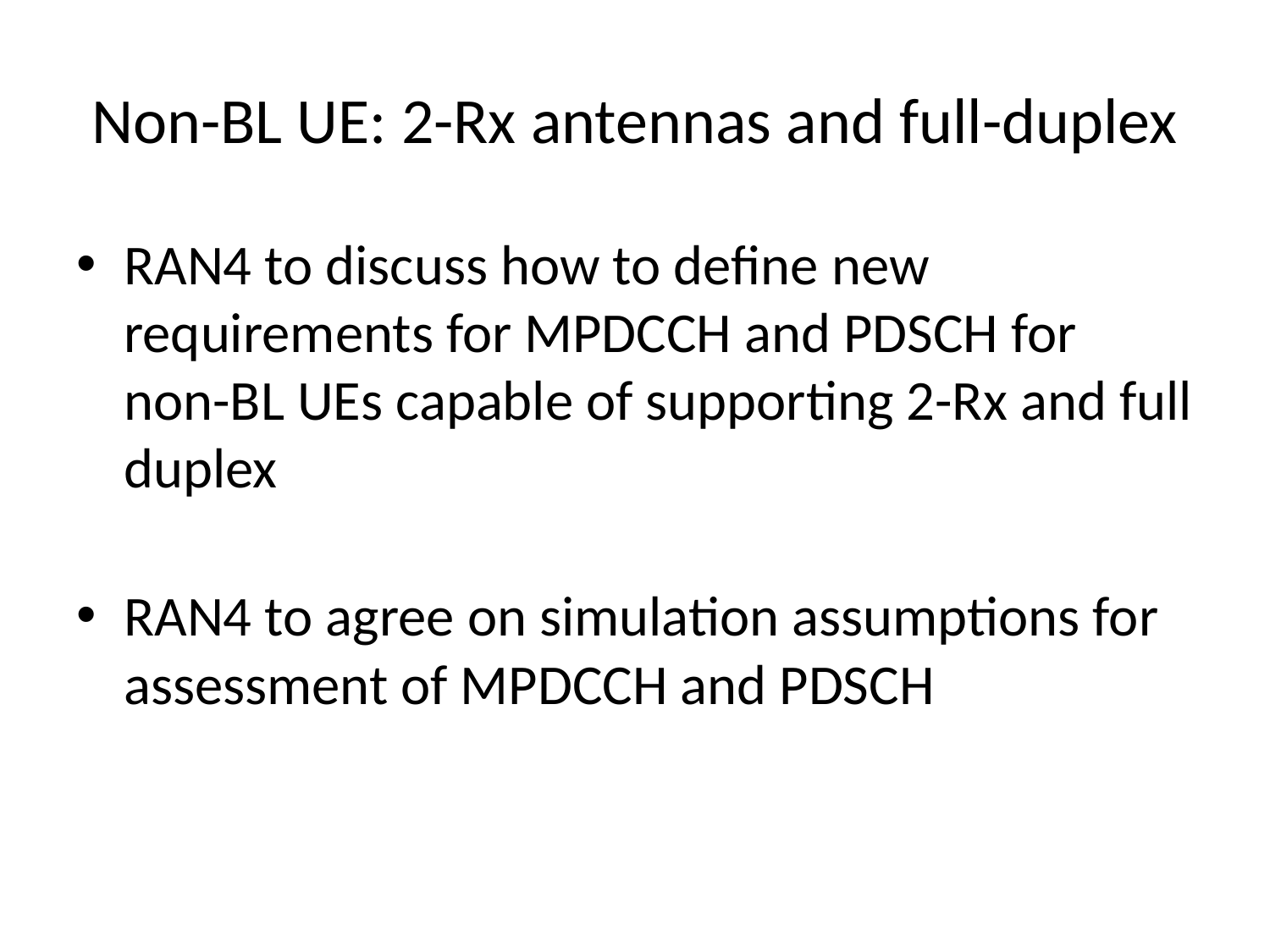

# Non-BL UE: 2-Rx antennas and full-duplex
RAN4 to discuss how to define new requirements for MPDCCH and PDSCH for non-BL UEs capable of supporting 2-Rx and full duplex

RAN4 to agree on simulation assumptions for assessment of MPDCCH and PDSCH